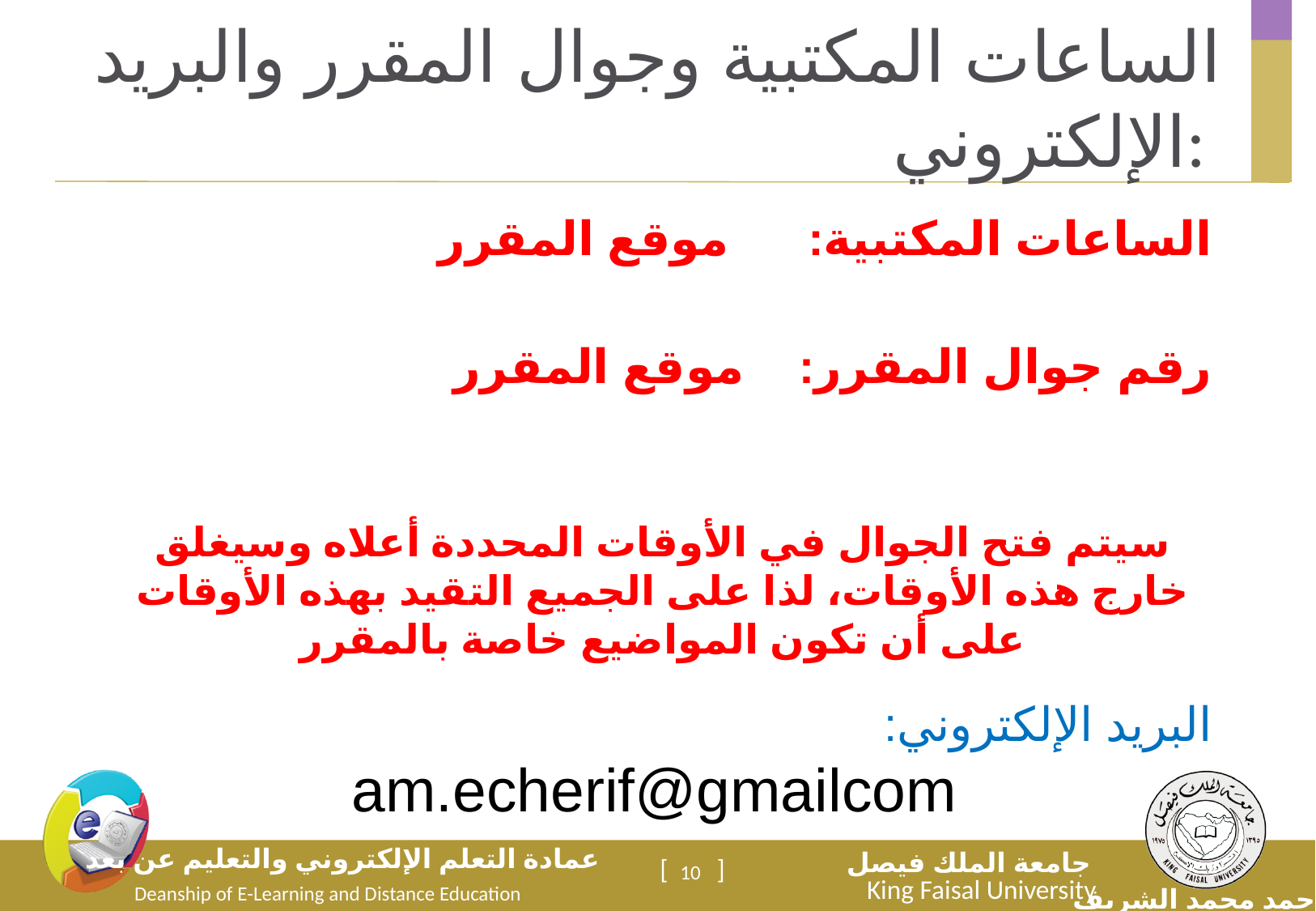

10

الساعات المكتبية وجوال المقرر والبريد الإلكتروني:
الساعات المكتبية:      موقع المقرر

رقم جوال المقرر:    موقع المقرر

سيتم فتح الجوال في الأوقات المحددة أعلاه وسيغلق خارج هذه الأوقات، لذا على الجميع التقيد بهذه الأوقات على أن تكون المواضيع خاصة بالمقرر

البريد الإلكتروني:
 am.echerif@gmailcom